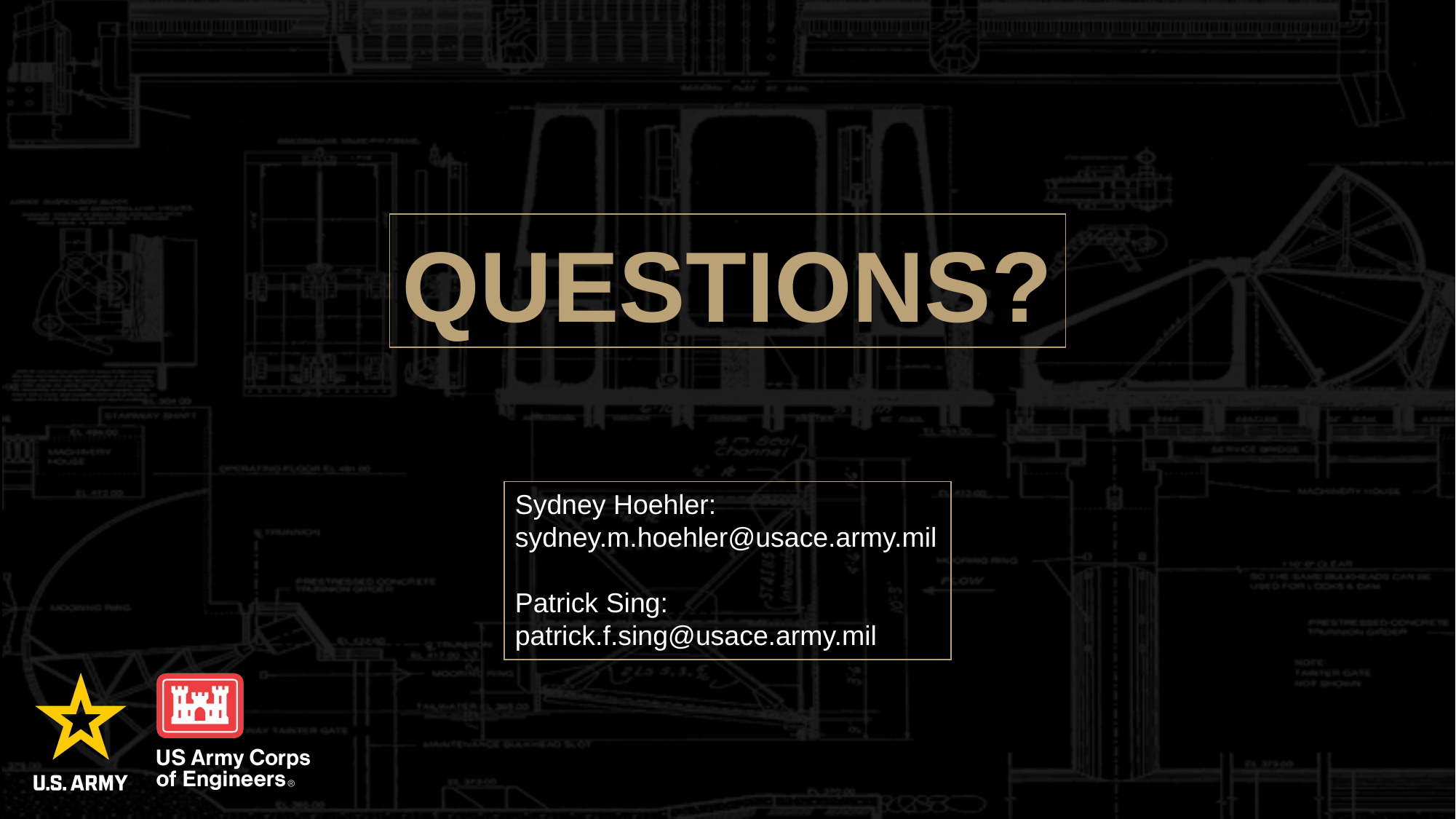

# Questions?
Sydney Hoehler: sydney.m.hoehler@usace.army.mil

Patrick Sing: patrick.f.sing@usace.army.mil